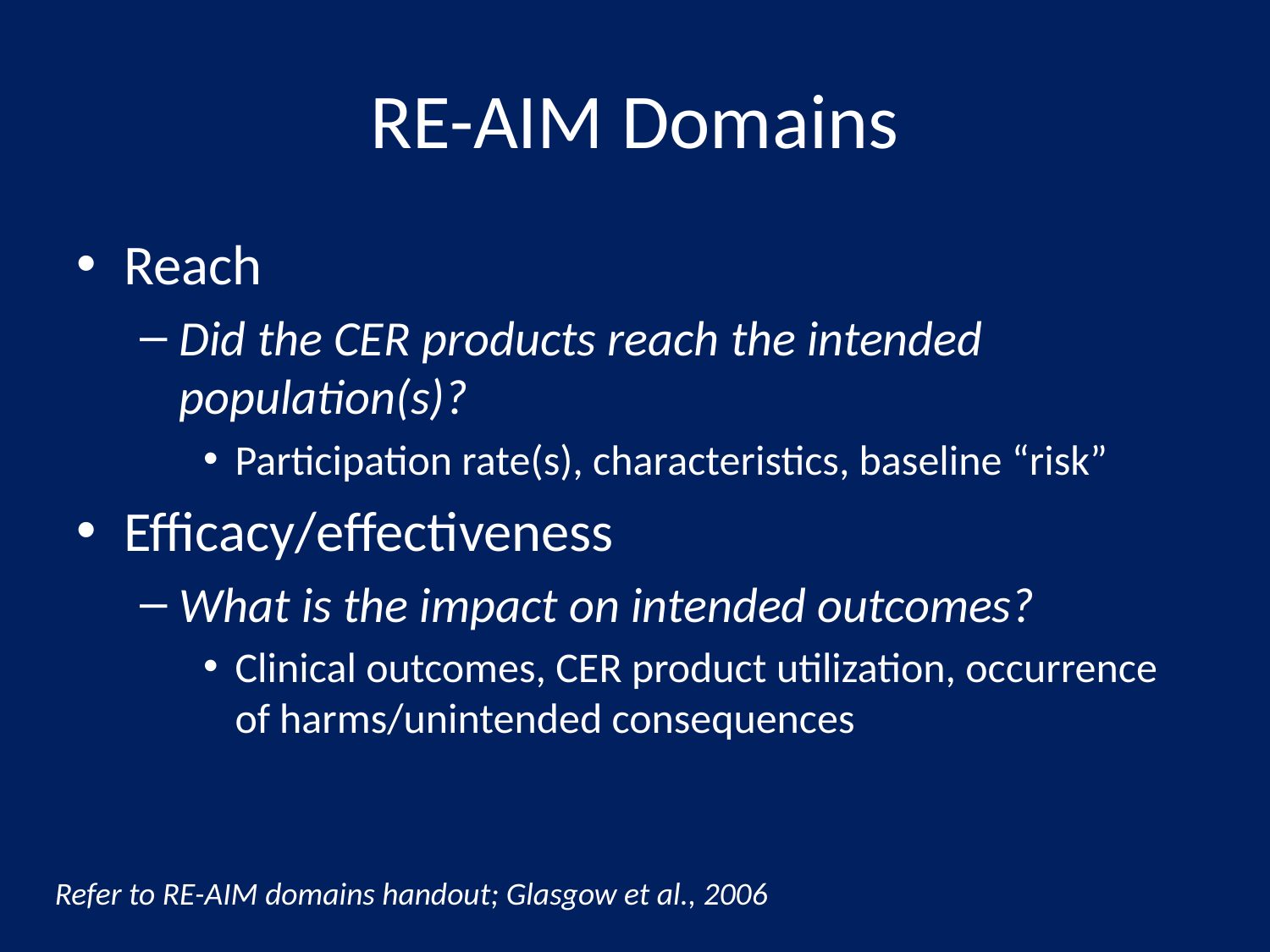

# RE-AIM Domains
Reach
Did the CER products reach the intended population(s)?
Participation rate(s), characteristics, baseline “risk”
Efficacy/effectiveness
What is the impact on intended outcomes?
Clinical outcomes, CER product utilization, occurrence of harms/unintended consequences
Refer to RE-AIM domains handout; Glasgow et al., 2006